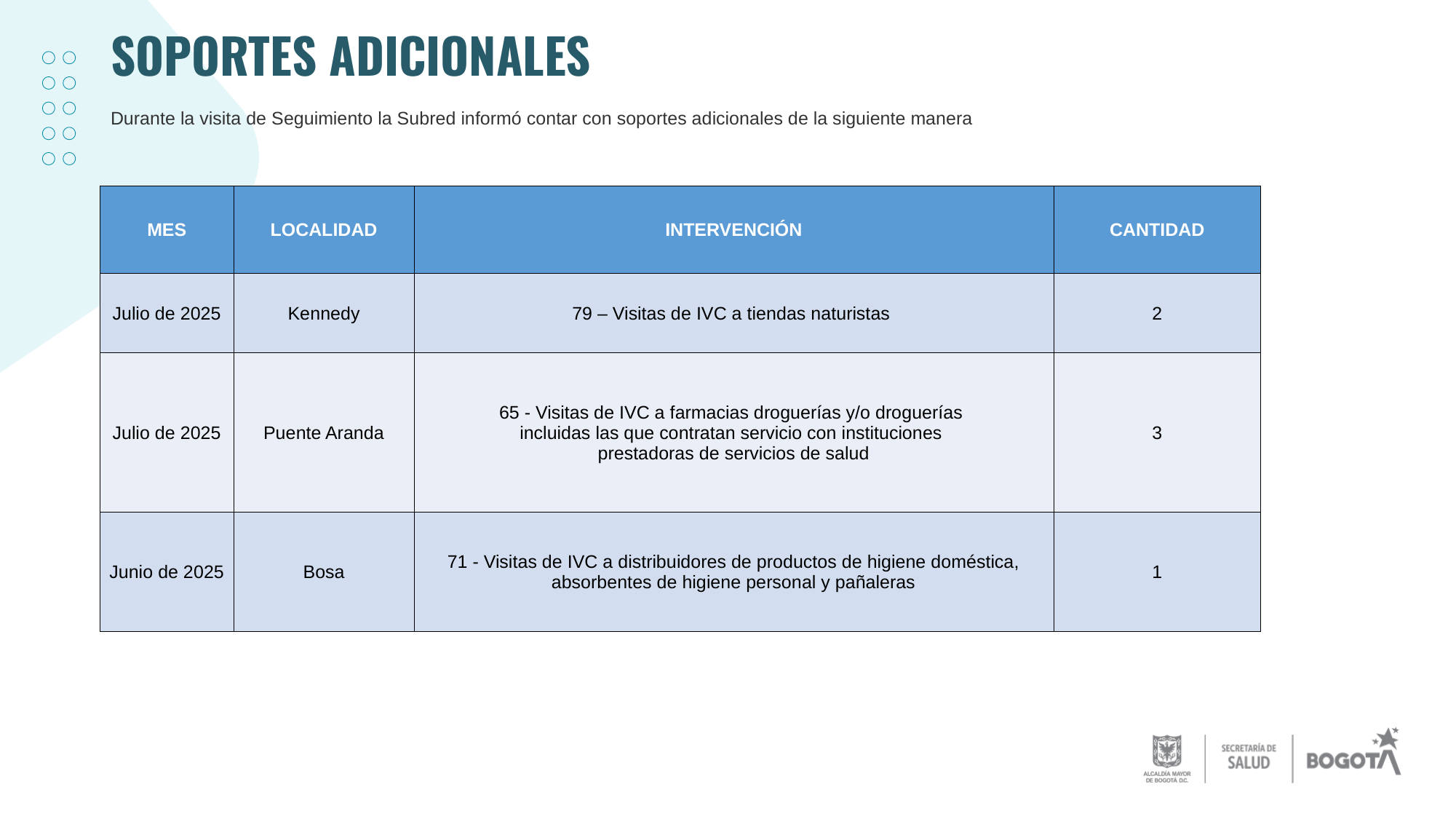

# SOPORTES ADICIONALES
Durante la visita de Seguimiento la Subred informó contar con soportes adicionales de la siguiente manera
| MES | LOCALIDAD | INTERVENCIÓN | CANTIDAD |
| --- | --- | --- | --- |
| Julio de 2025 | Kennedy | 79 – Visitas de IVC a tiendas naturistas | 2 |
| Julio de 2025 | Puente Aranda | 65 - Visitas de IVC a farmacias droguerías y/o droguerías incluidas las que contratan servicio con instituciones prestadoras de servicios de salud | 3 |
| Junio de 2025 | Bosa | 71 - Visitas de IVC a distribuidores de productos de higiene doméstica, absorbentes de higiene personal y pañaleras | 1 |